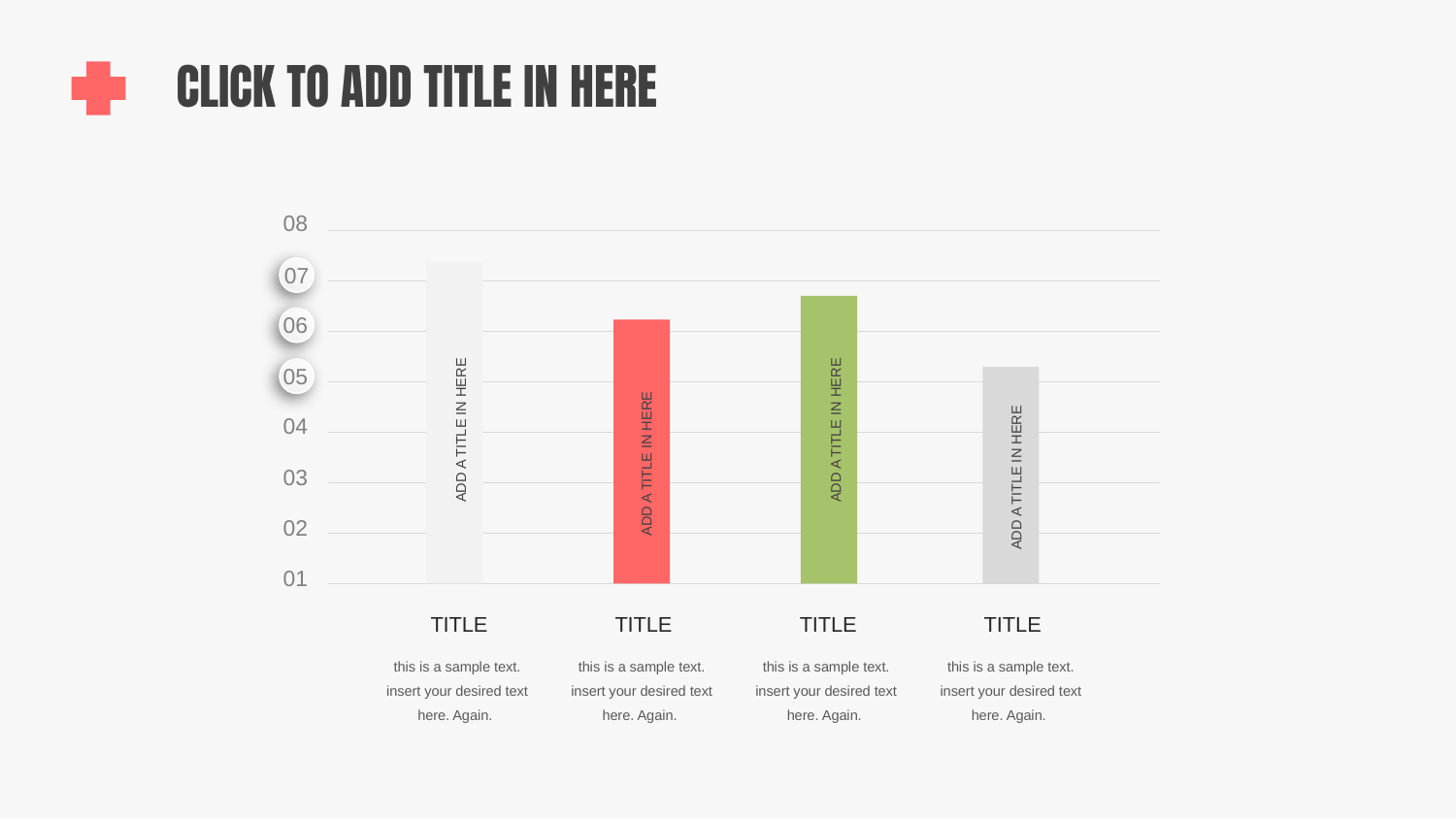

08
07

ADD A TITLE IN HERE

ADD A TITLE IN HERE
06

ADD A TITLE IN HERE
05

ADD A TITLE IN HERE
04
03
02
01
TITLE
this is a sample text. insert your desired text here. Again.
TITLE
this is a sample text. insert your desired text here. Again.
TITLE
this is a sample text. insert your desired text here. Again.
TITLE
this is a sample text. insert your desired text here. Again.